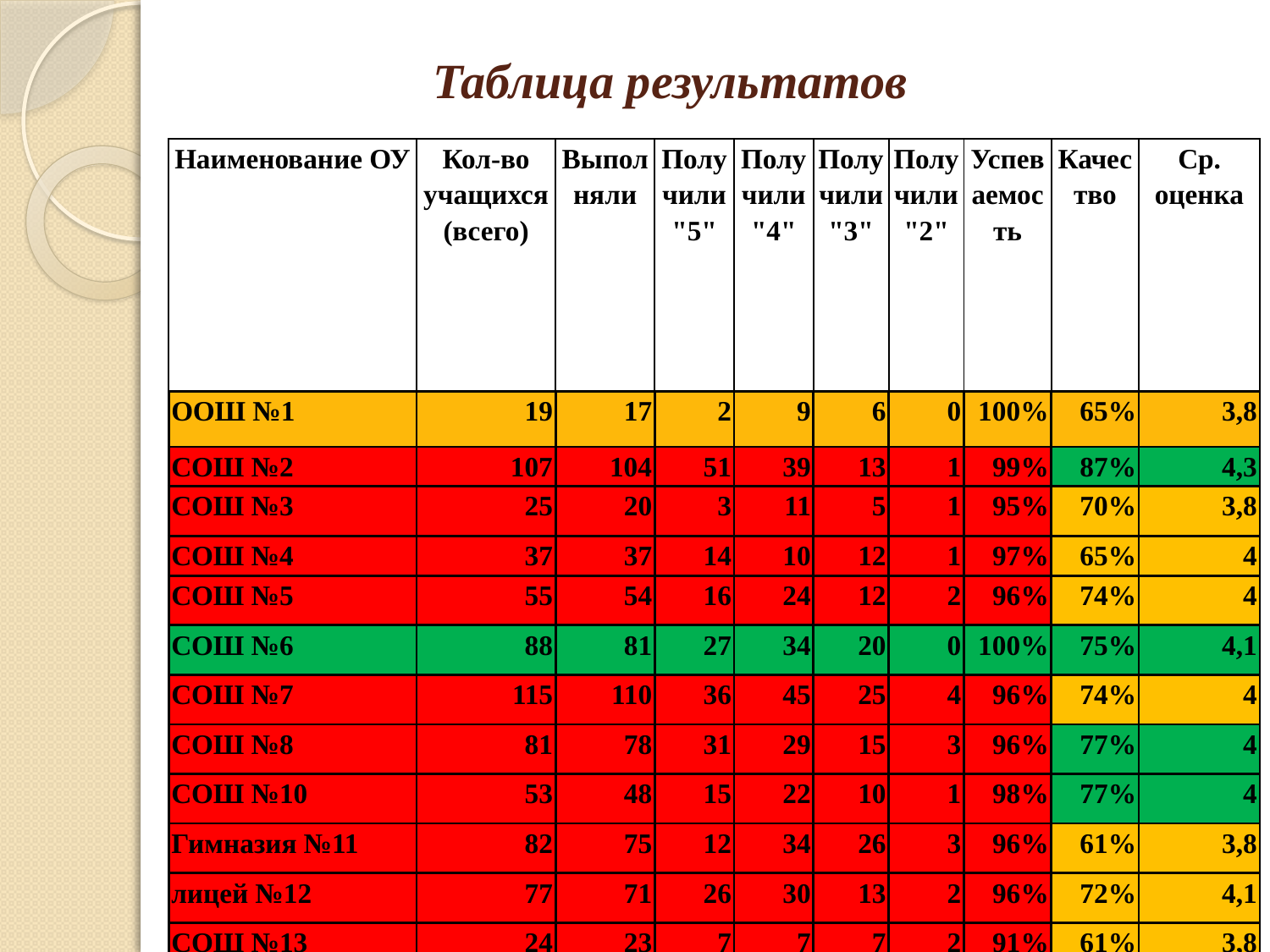

# Таблица результатов
| Наименование ОУ | Кол-во учащихся (всего) | Выполняли | Получили "5" | Получили "4" | Получили "3" | Получили "2" | Успеваемость | Качество | Ср. оценка |
| --- | --- | --- | --- | --- | --- | --- | --- | --- | --- |
|  |  |  |  |  |  |  |  |  |  |
| ООШ №1 | 19 | 17 | 2 | 9 | 6 | 0 | 100% | 65% | 3,8 |
| СОШ №2 | 107 | 104 | 51 | 39 | 13 | 1 | 99% | 87% | 4,3 |
| СОШ №3 | 25 | 20 | 3 | 11 | 5 | 1 | 95% | 70% | 3,8 |
| СОШ №4 | 37 | 37 | 14 | 10 | 12 | 1 | 97% | 65% | 4 |
| СОШ №5 | 55 | 54 | 16 | 24 | 12 | 2 | 96% | 74% | 4 |
| СОШ №6 | 88 | 81 | 27 | 34 | 20 | 0 | 100% | 75% | 4,1 |
| СОШ №7 | 115 | 110 | 36 | 45 | 25 | 4 | 96% | 74% | 4 |
| СОШ №8 | 81 | 78 | 31 | 29 | 15 | 3 | 96% | 77% | 4 |
| СОШ №10 | 53 | 48 | 15 | 22 | 10 | 1 | 98% | 77% | 4 |
| Гимназия №11 | 82 | 75 | 12 | 34 | 26 | 3 | 96% | 61% | 3,8 |
| лицей №12 | 77 | 71 | 26 | 30 | 13 | 2 | 96% | 72% | 4,1 |
| СОШ №13 | 24 | 23 | 7 | 7 | 7 | 2 | 91% | 61% | 3,8 |